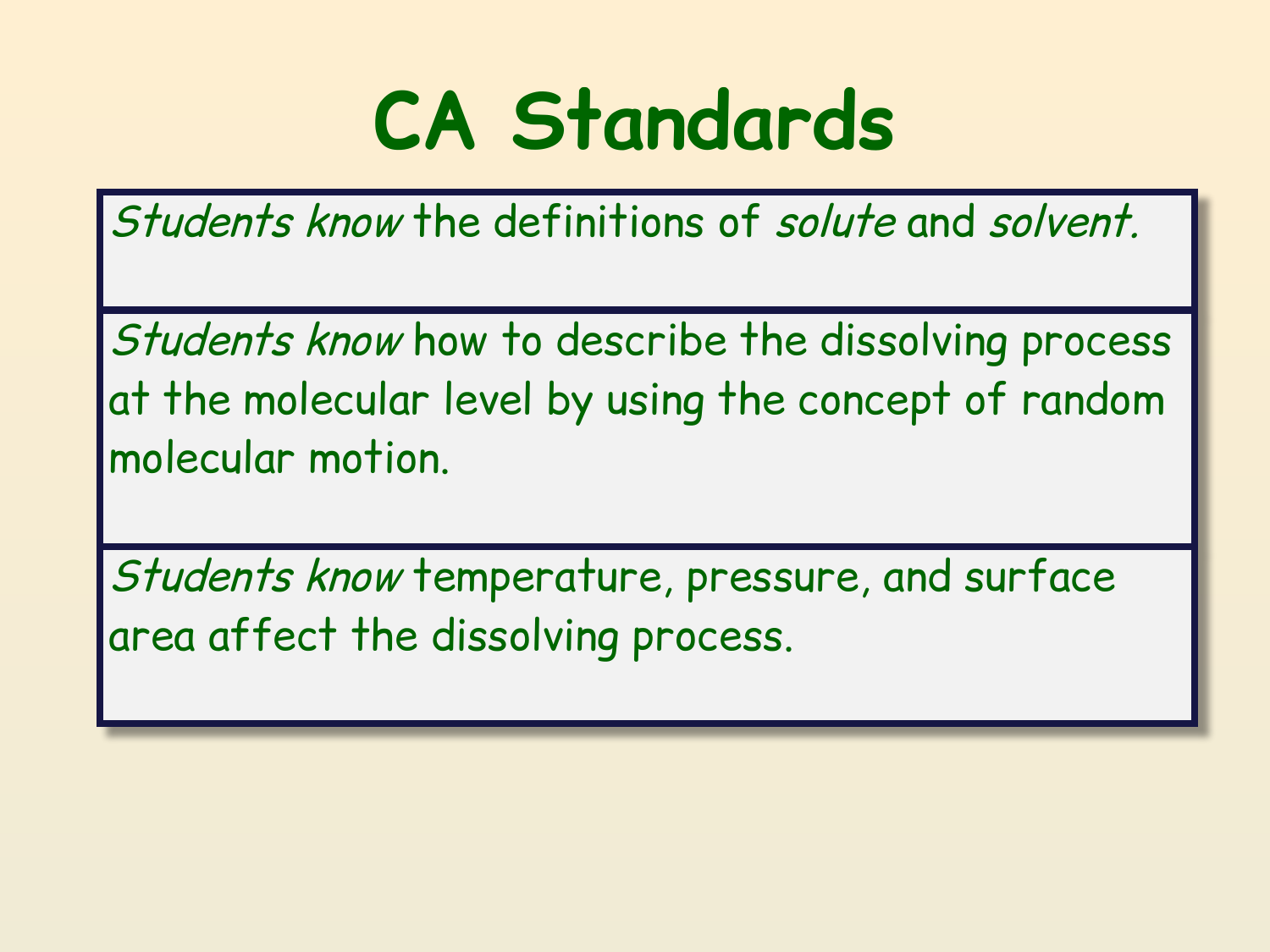

# CA Standards
| Students know the definitions of solute and solvent. |
| --- |
| Students know how to describe the dissolving process at the molecular level by using the concept of random molecular motion. |
| Students know temperature, pressure, and surface area affect the dissolving process. |